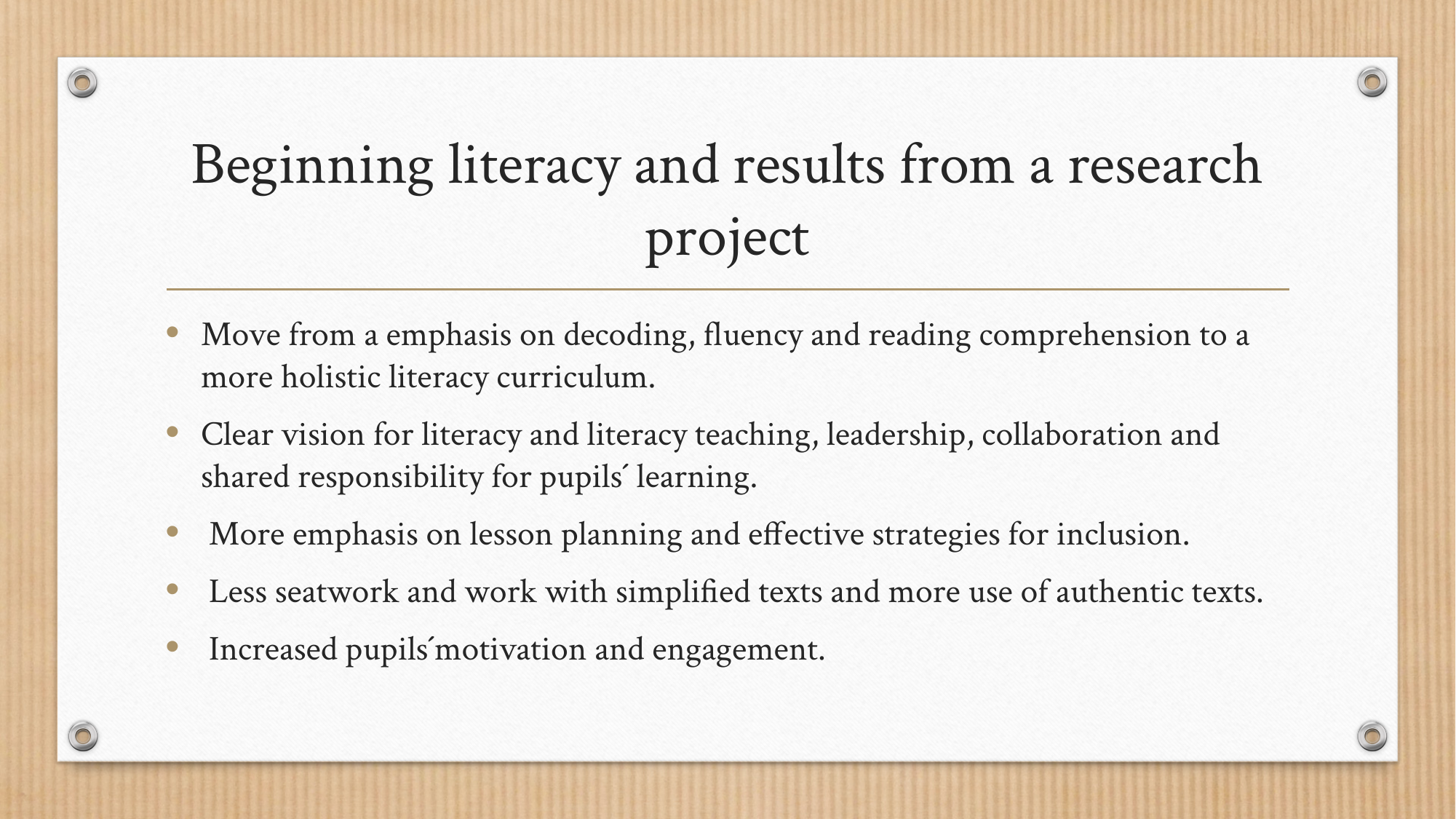

# Beginning literacy and results from a research project
Move from a emphasis on decoding, fluency and reading comprehension to a more holistic literacy curriculum.
Clear vision for literacy and literacy teaching, leadership, collaboration and shared responsibility for pupils´ learning.
 More emphasis on lesson planning and effective strategies for inclusion.
 Less seatwork and work with simplified texts and more use of authentic texts.
 Increased pupils´motivation and engagement.